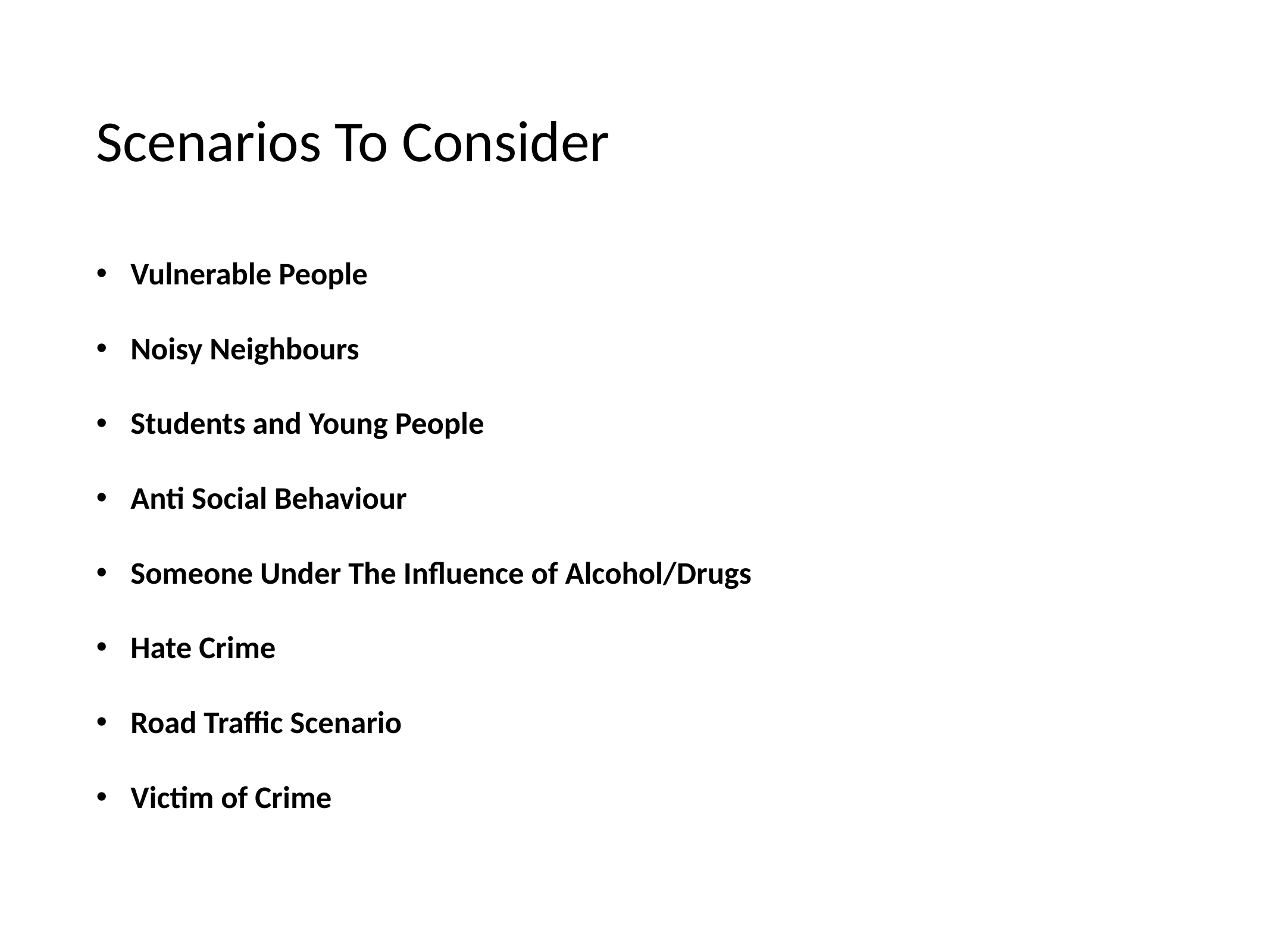

# Scenarios To Consider
Vulnerable People
Noisy Neighbours
Students and Young People
Anti Social Behaviour
Someone Under The Influence of Alcohol/Drugs
Hate Crime
Road Traffic Scenario
Victim of Crime